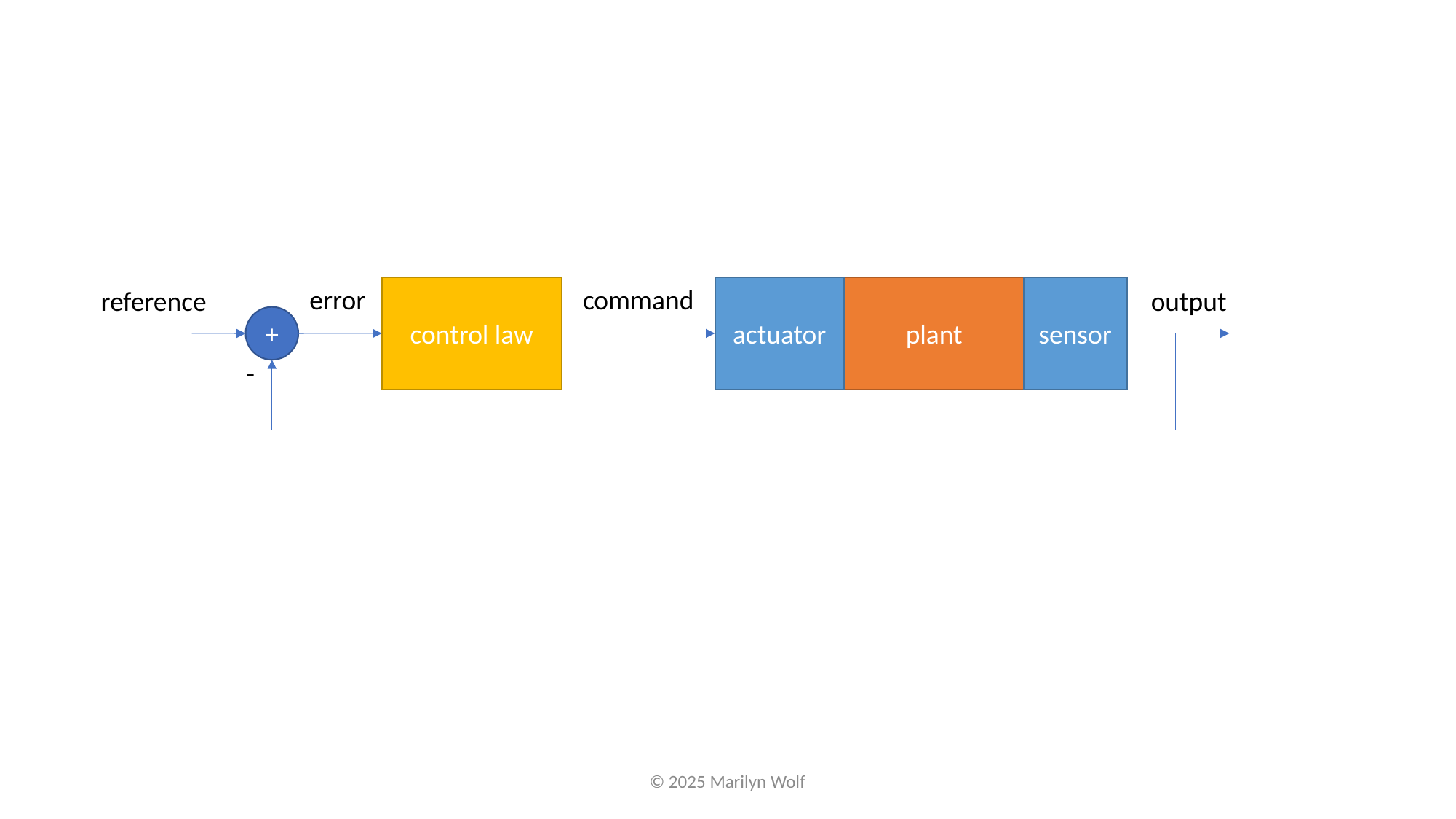

error
control law
command
sensor
plant
actuator
reference
output
+
-
© 2025 Marilyn Wolf